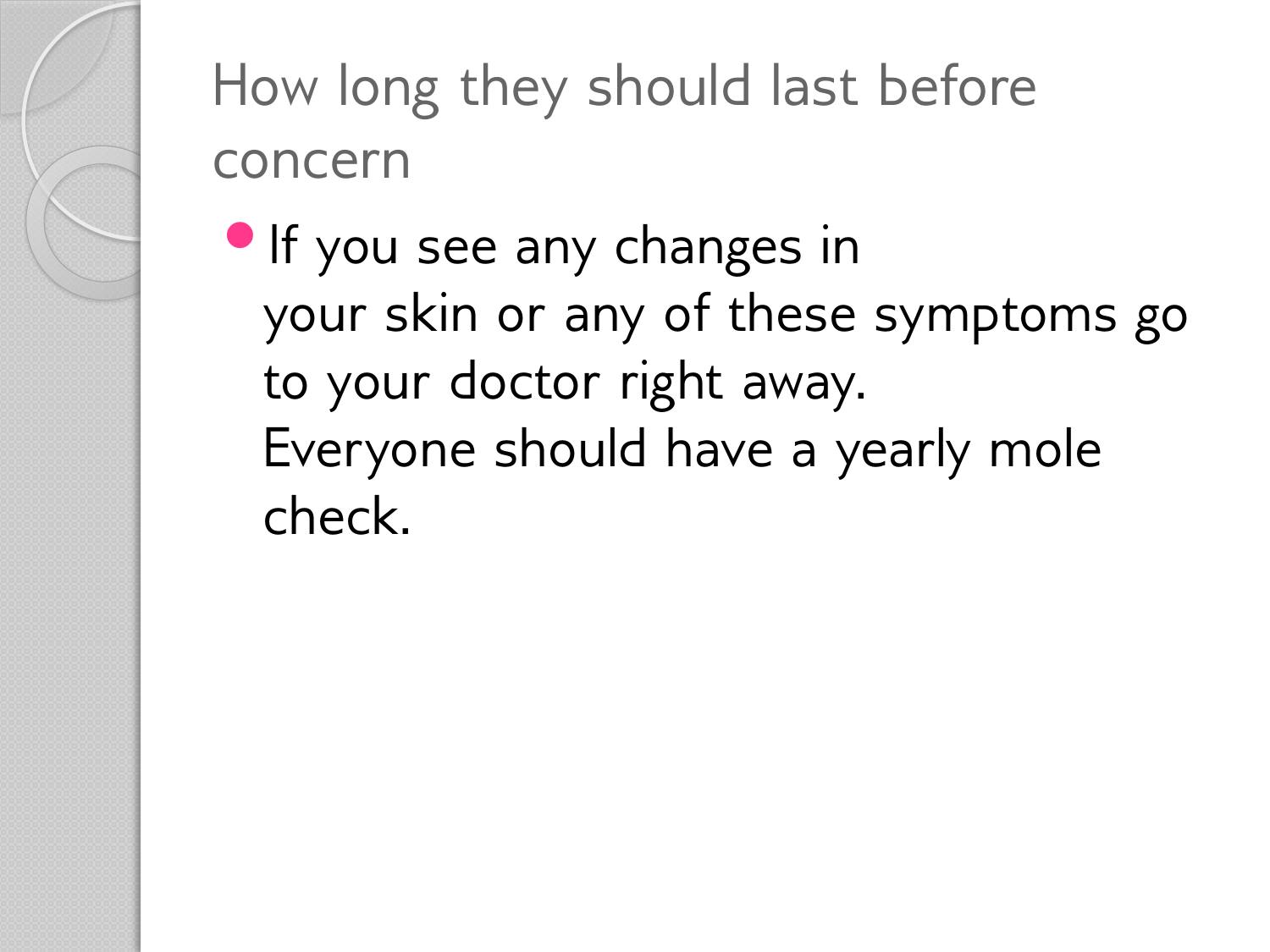

# How long they should last before concern
If you see any changes in
your skin or any of these symptoms go to your doctor right away.
Everyone should have a yearly mole check.